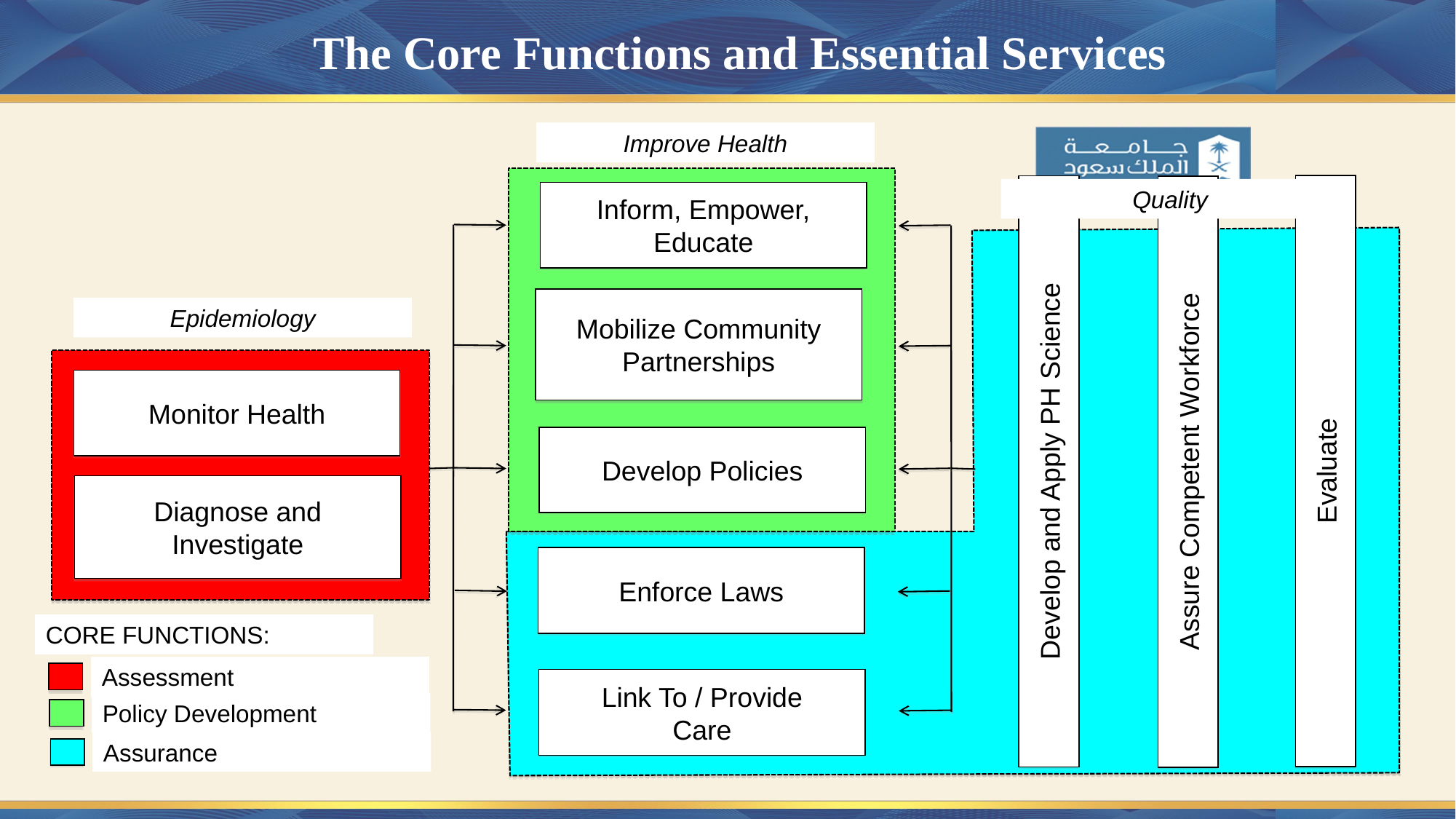

# The Core Functions and Essential Services
Improve Health

Quality
Inform, Empower,
Educate

Mobilize Community
Partnerships
Epidemiology

Monitor Health
Develop Policies
Evaluate
Develop and Apply PH Science
Assure Competent Workforce
Diagnose and Investigate
Enforce Laws
CORE FUNCTIONS:
Assessment

Link To / Provide
Care
Policy Development

Assurance